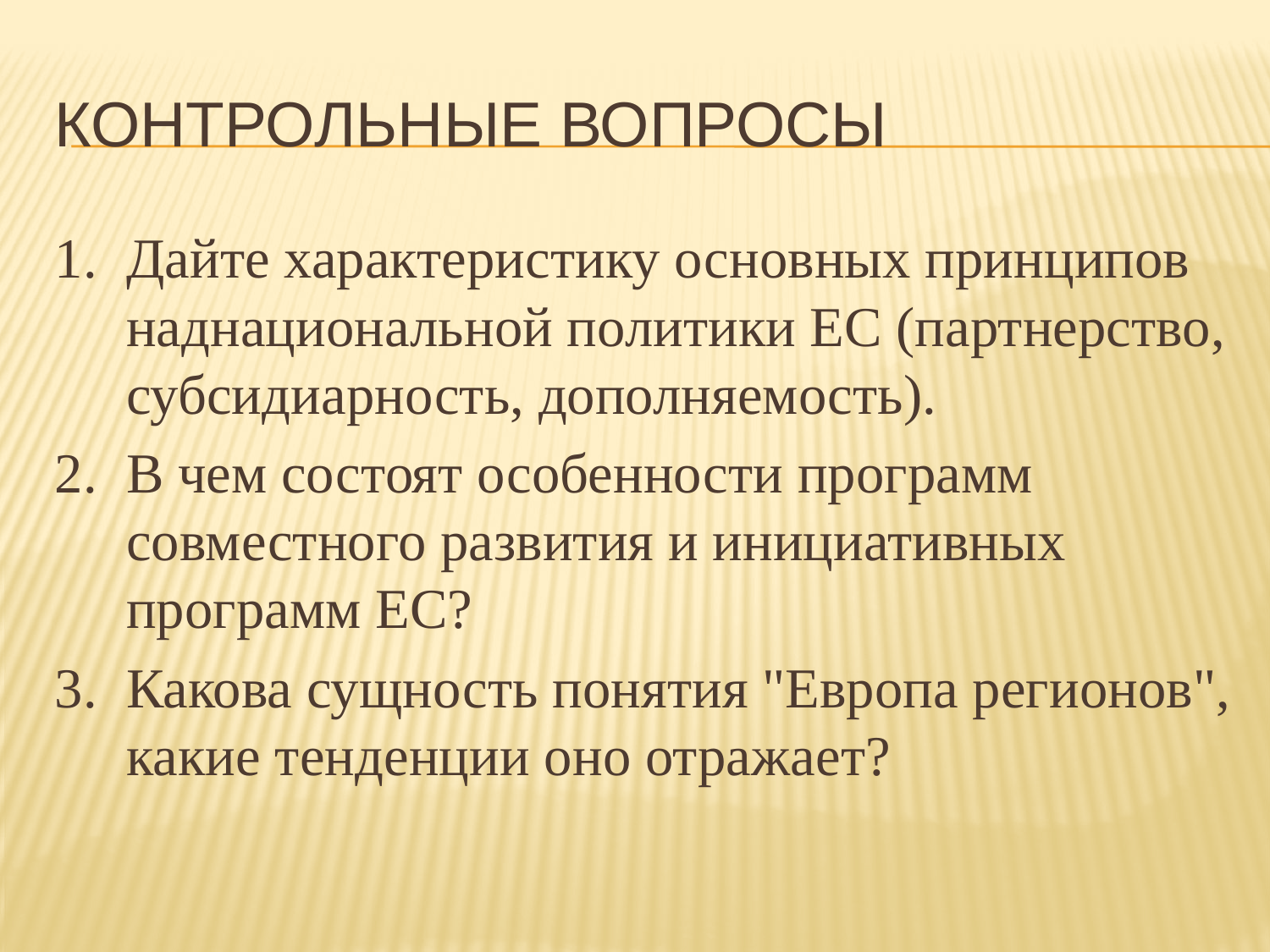

# Контрольные вопросы
Дайте характеристику основных принципов наднациональной политики ЕС (партнерство, субсидиарность, дополняемость).
В чем состоят особенности программ совместного развития и инициативных программ ЕС?
Какова сущность понятия "Европа регионов", какие тенденции оно отражает?